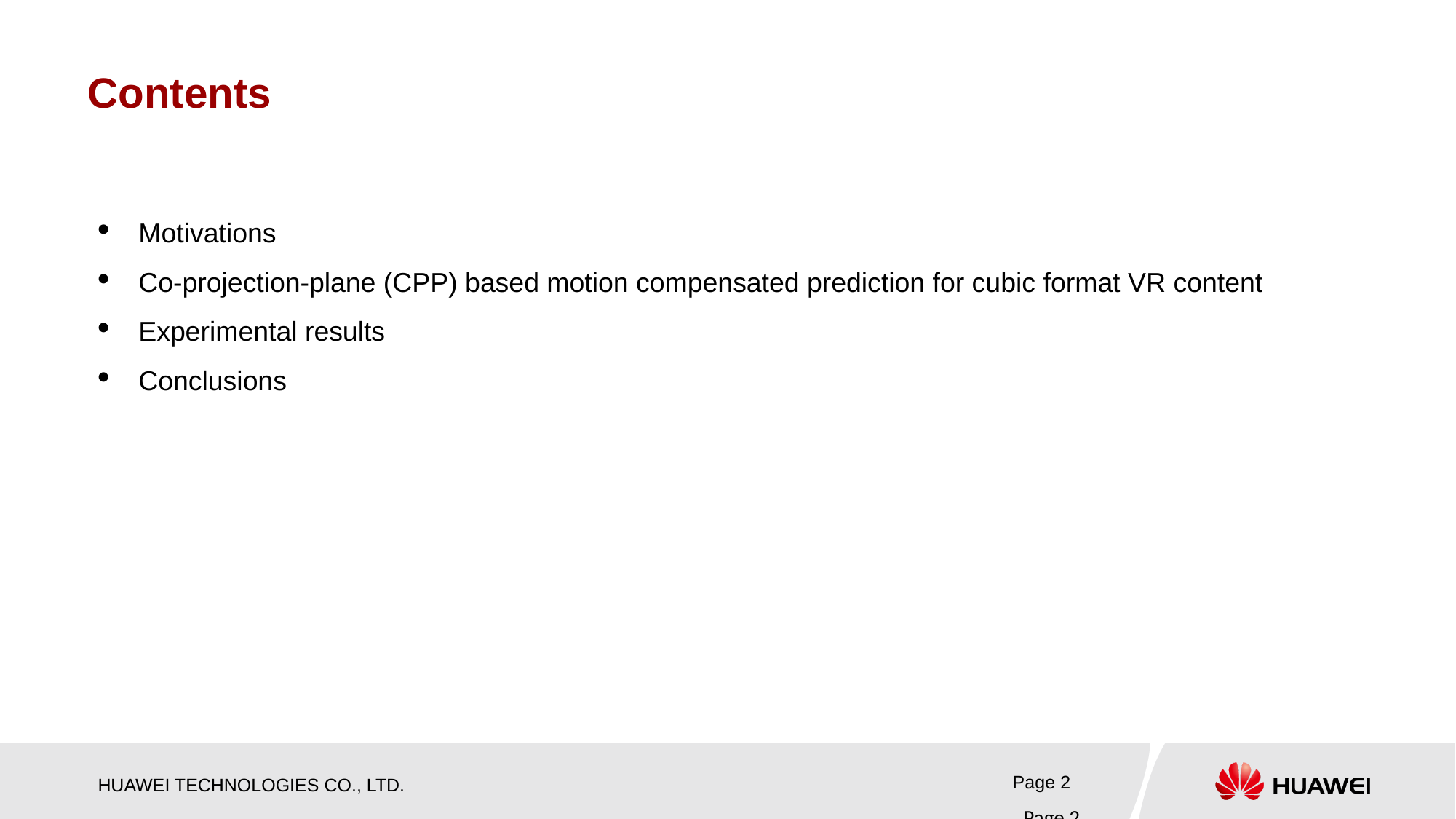

# Contents
Motivations
Co-projection-plane (CPP) based motion compensated prediction for cubic format VR content
Experimental results
Conclusions

Page 2